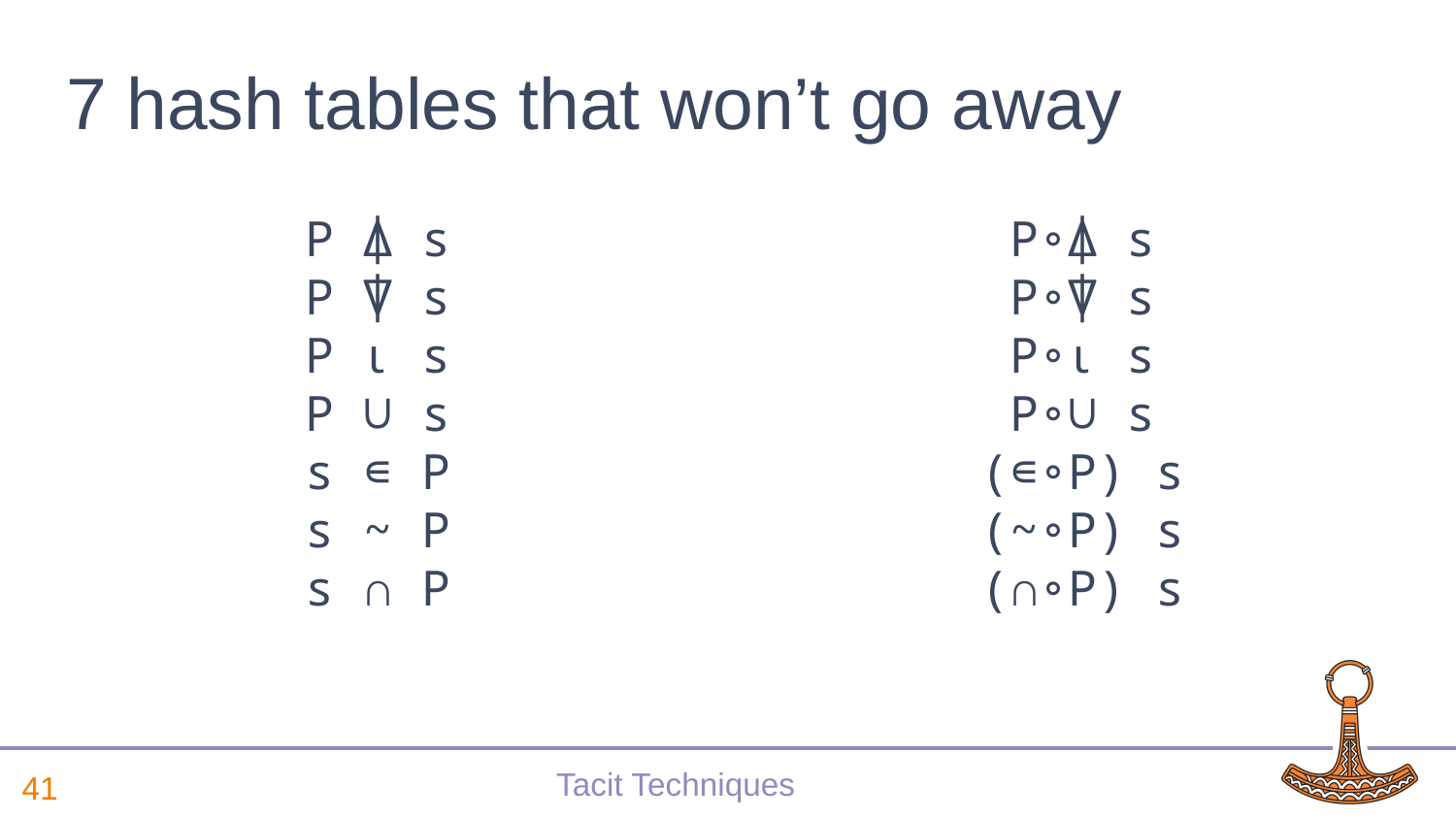

# 7 hash tables that won’t go away
P ⍋ s
P ⍒ s
P ⍳ s
P ∪ s
s ∊ P
s ~ P
s ∩ P
P∘⍋ s
P∘⍒ s
P∘⍳ s
P∘∪ s
(∊∘P) s
(~∘P) s
(∩∘P) s